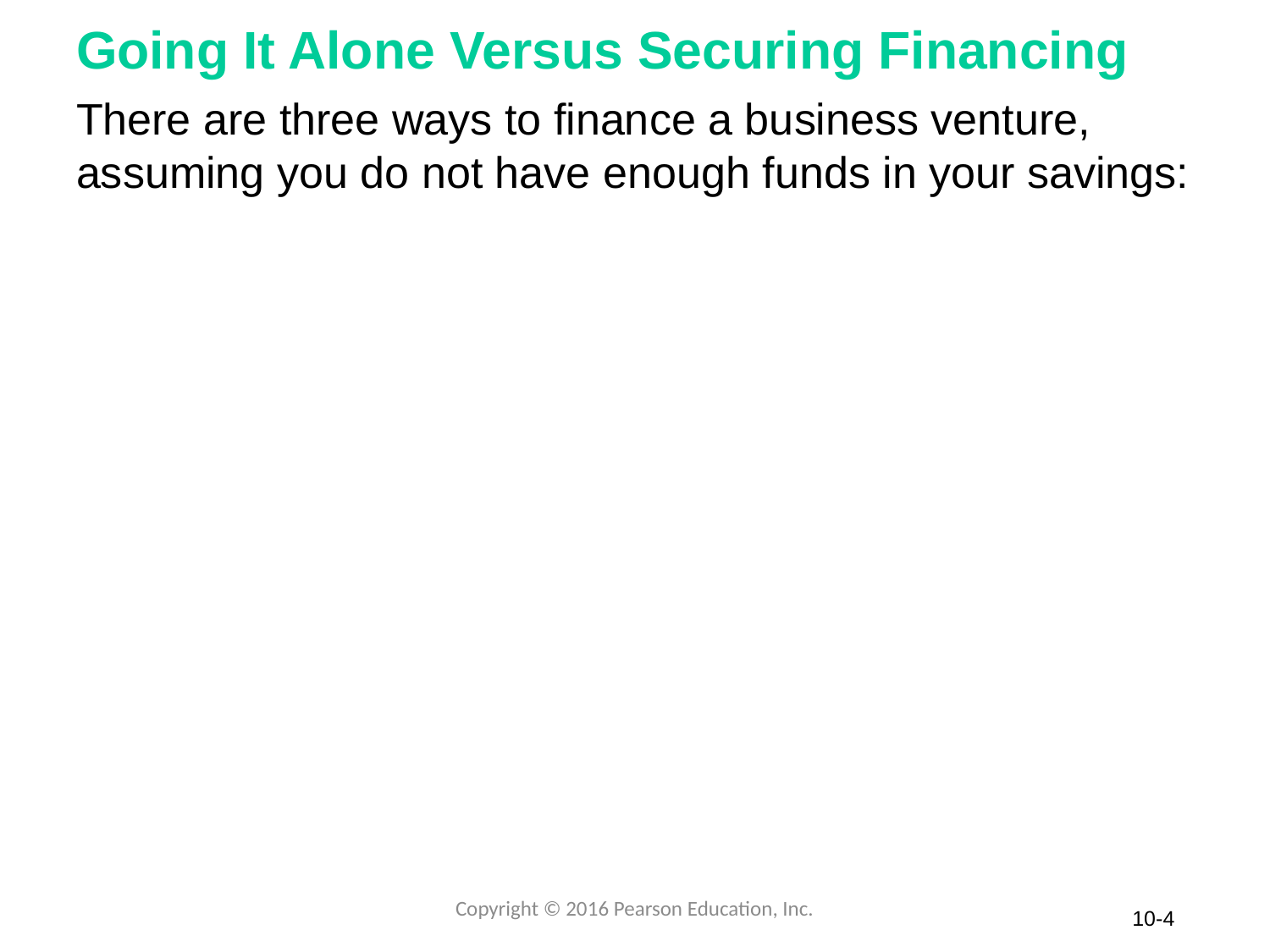

# Going It Alone Versus Securing Financing
There are three ways to finance a business venture, assuming you do not have enough funds in your savings:

Copyright © 2016 Pearson Education, Inc.